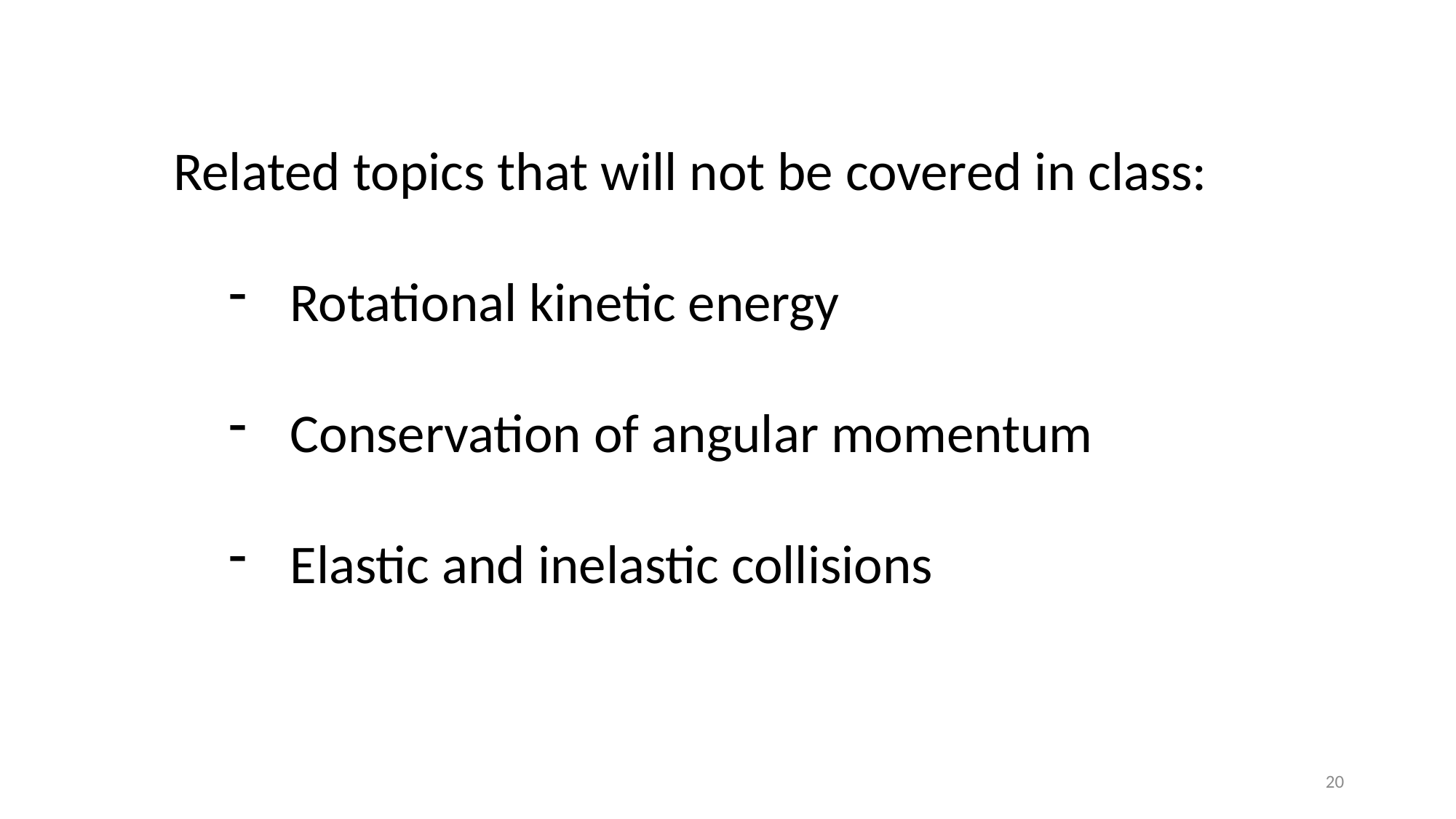

Related topics that will not be covered in class:
Rotational kinetic energy
Conservation of angular momentum
Elastic and inelastic collisions
20